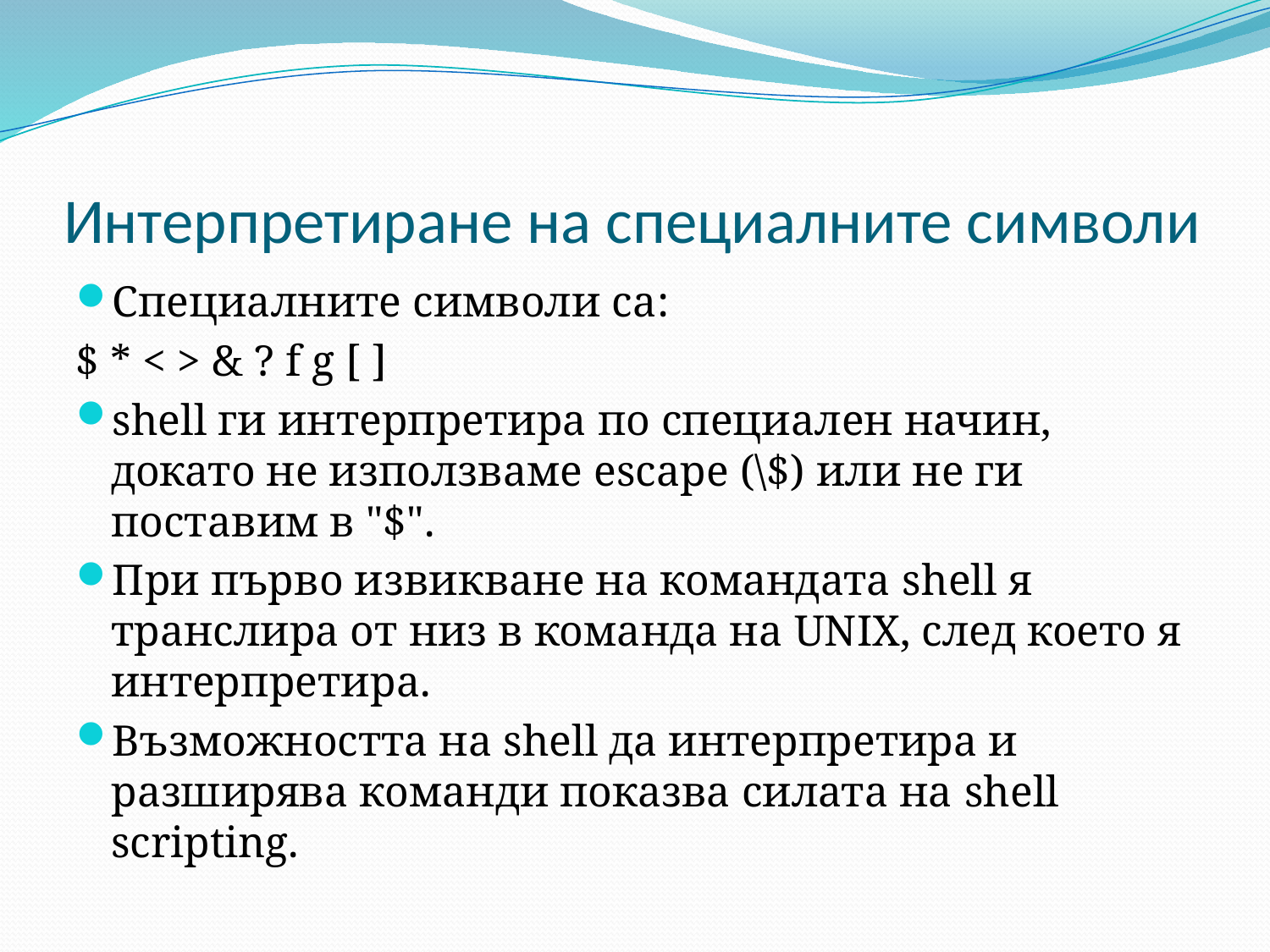

# Интерпретиране на специалните символи
Специалните символи са:
$ * < > & ? f g [ ]
shell ги интерпретира по специален начин, докато не използваме escape (\$) или не ги поставим в "$".
При първо извикване на командата shell я транслира от низ в команда на UNIX, след което я интерпретира.
Възможността на shell да интерпретира и разширява команди показва силата на shell scripting.